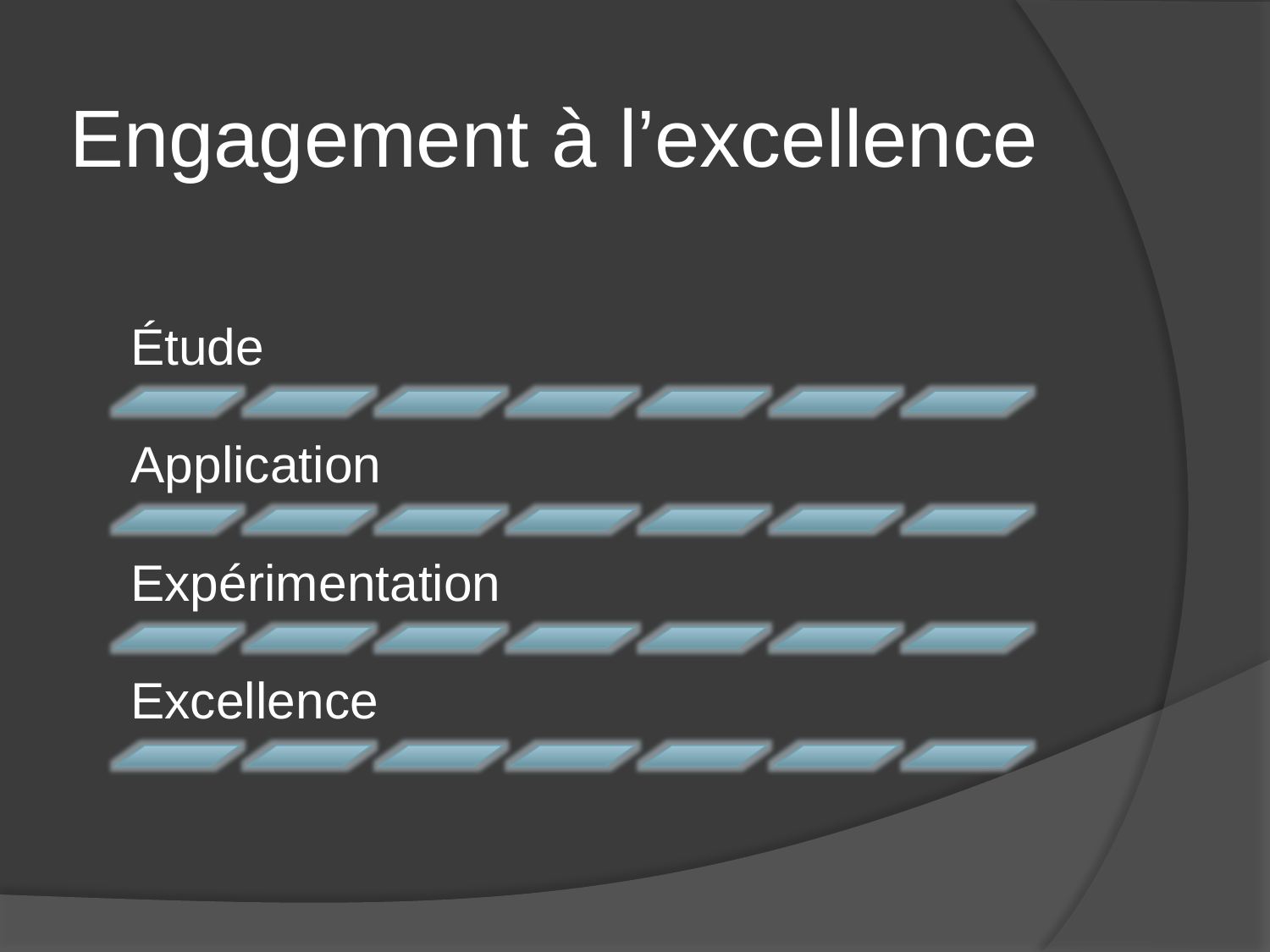

# Engagement à l’excellence
Étude
Application
Expérimentation
Excellence